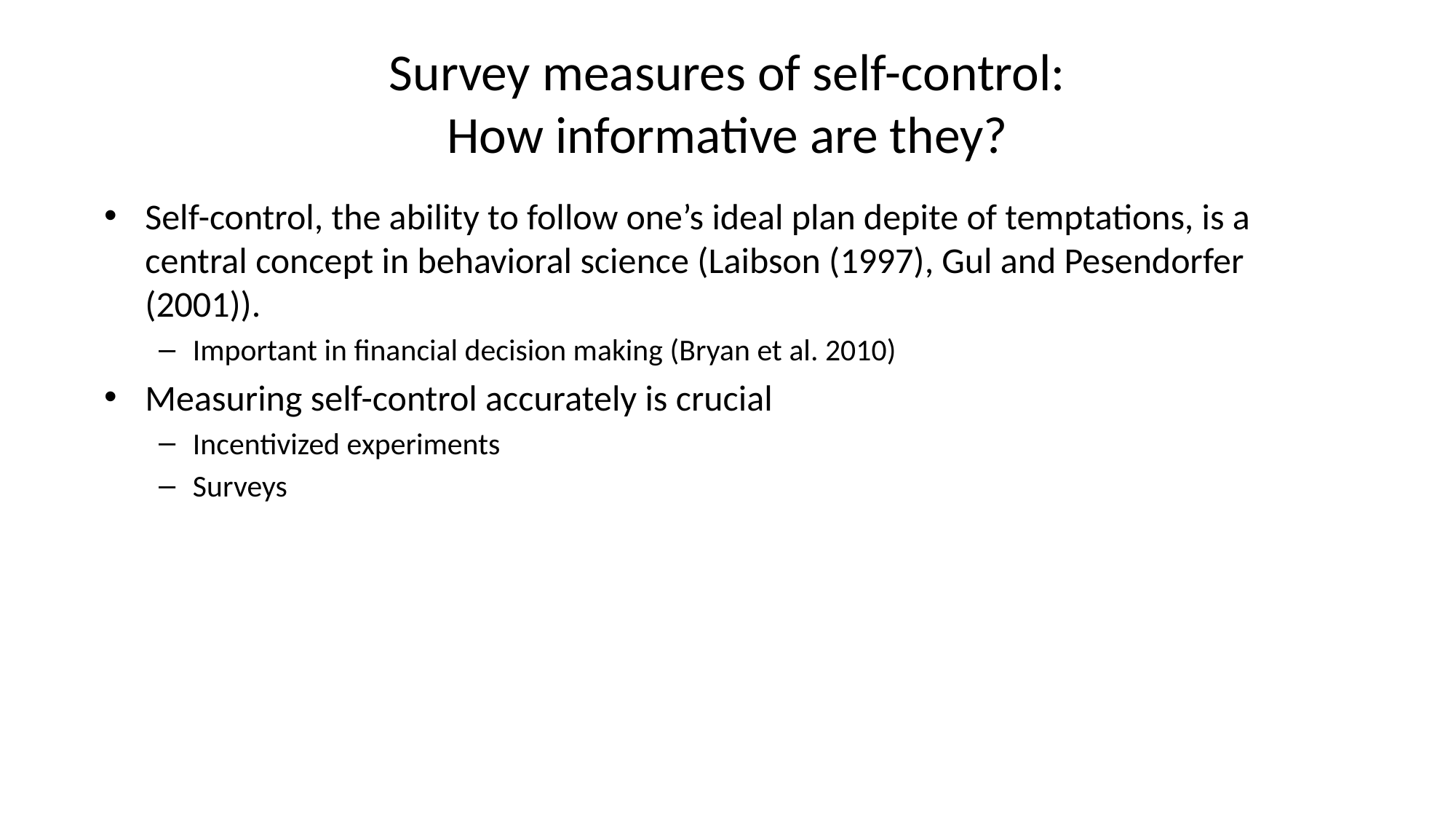

# Survey measures of self-control: How informative are they?
Self-control, the ability to follow one’s ideal plan depite of temptations, is a central concept in behavioral science (Laibson (1997), Gul and Pesendorfer (2001)).
Important in financial decision making (Bryan et al. 2010)
Measuring self-control accurately is crucial
Incentivized experiments
Surveys